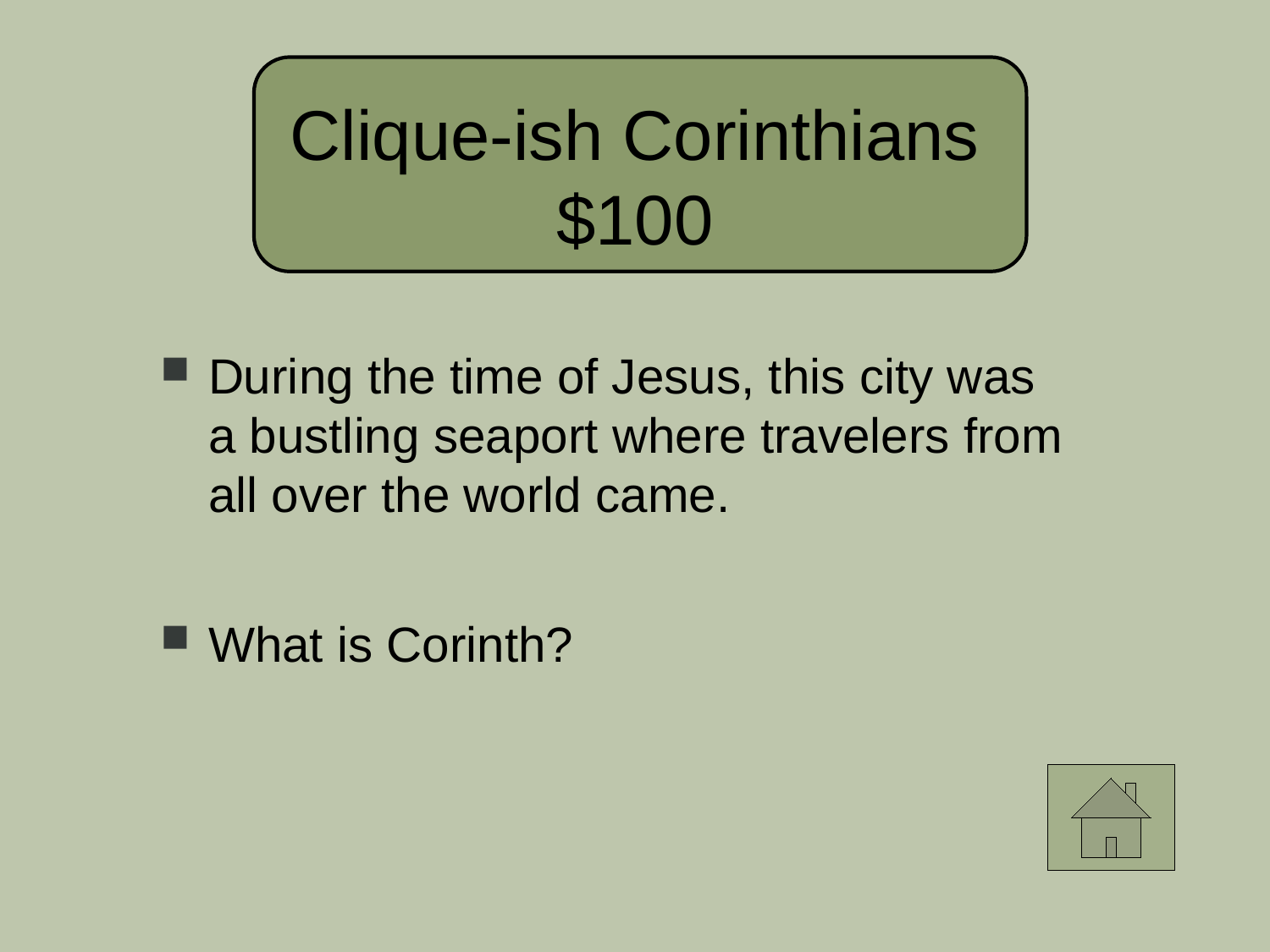

Clique-ish Corinthians
$100

During the time of Jesus, this city was
a bustling seaport where travelers from all over the world came.
What is Corinth?